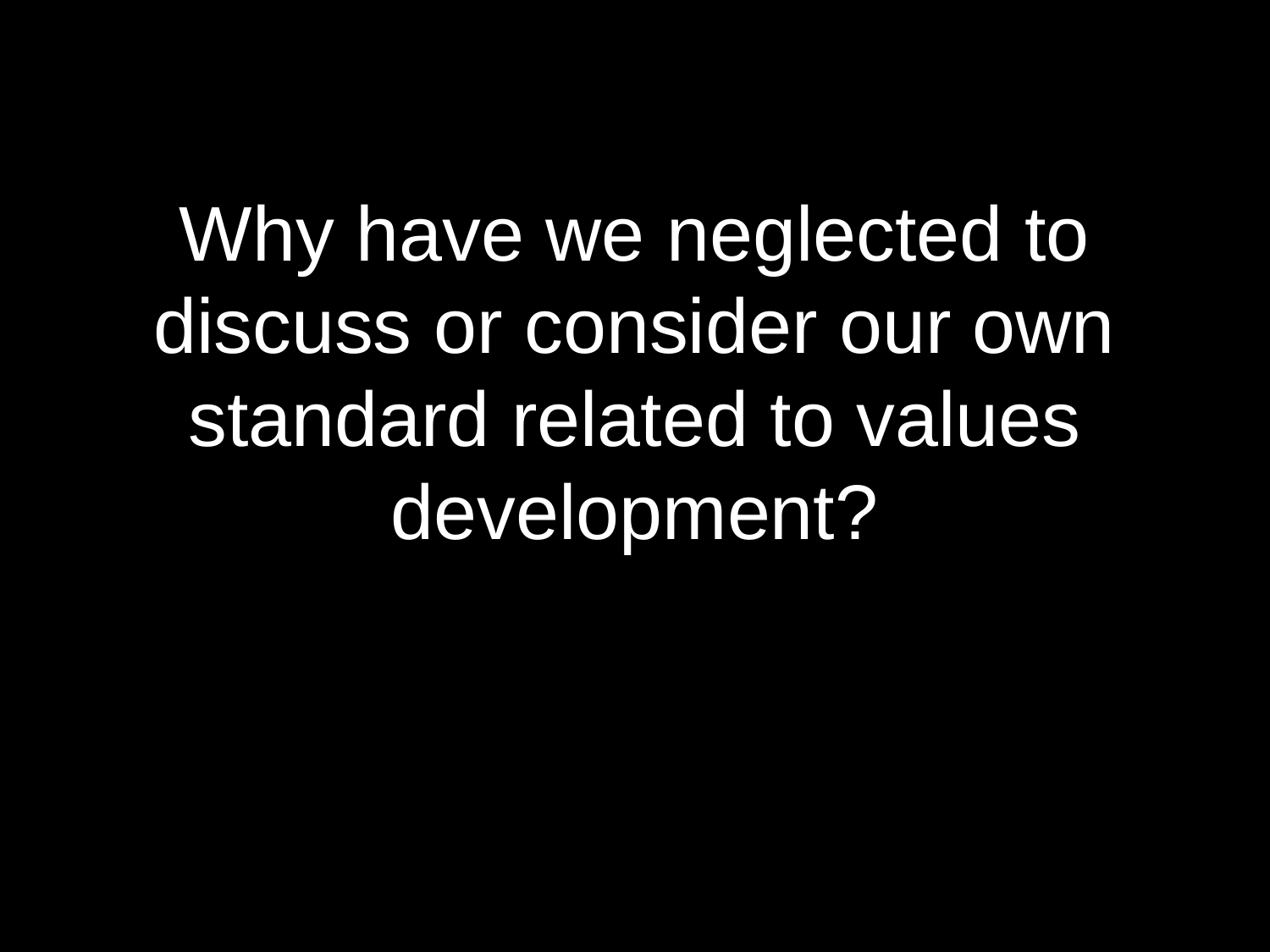

# Why have we neglected to discuss or consider our own standard related to values development?